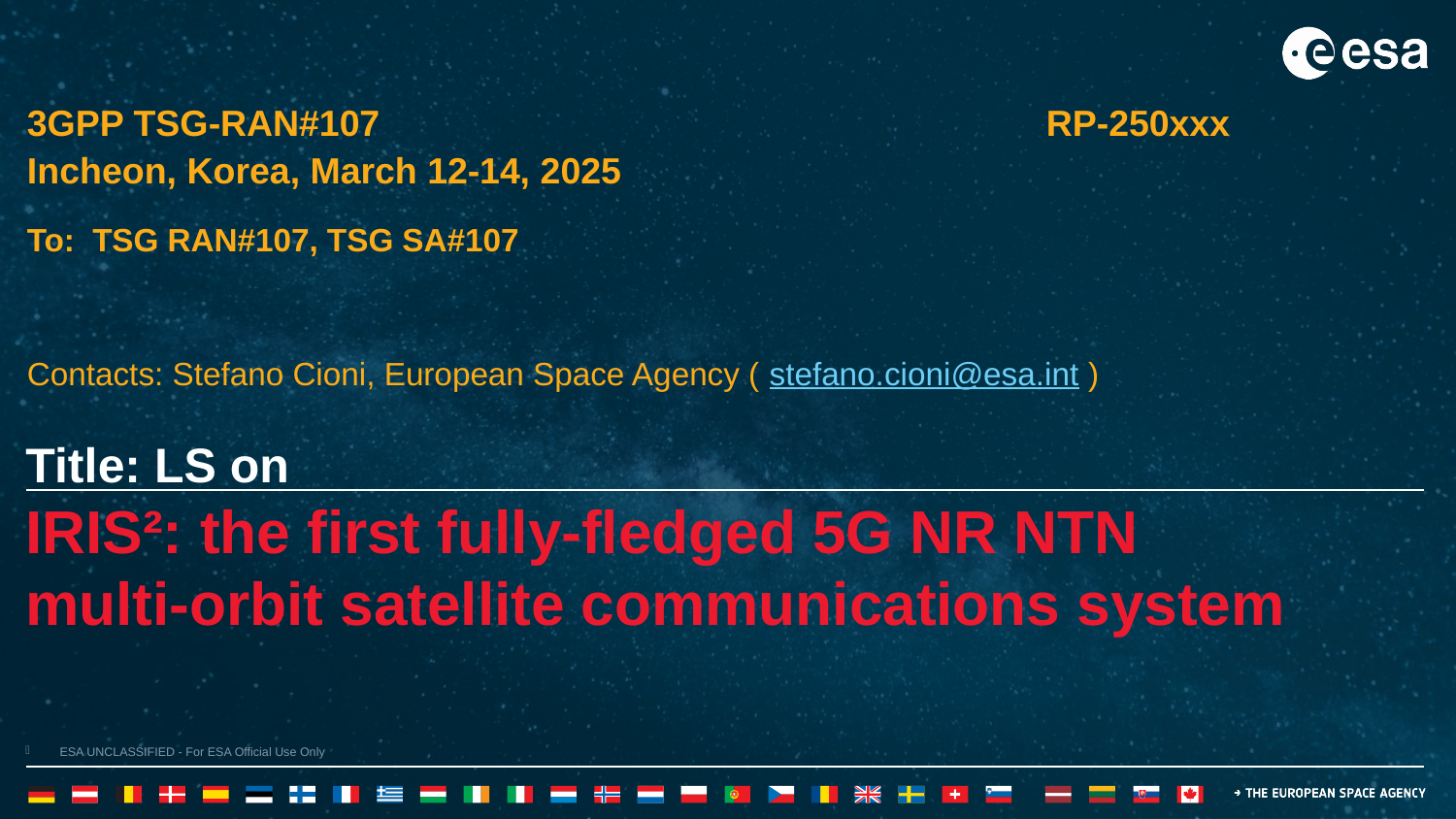

3GPP TSG-RAN#107					RP-250xxx
Incheon, Korea, March 12-14, 2025
To:  TSG RAN#107, TSG SA#107

Contacts: Stefano Cioni, European Space Agency ( stefano.cioni@esa.int )

Title: LS on
IRIS²: the first fully-fledged 5G NR NTN multi-orbit satellite communications system